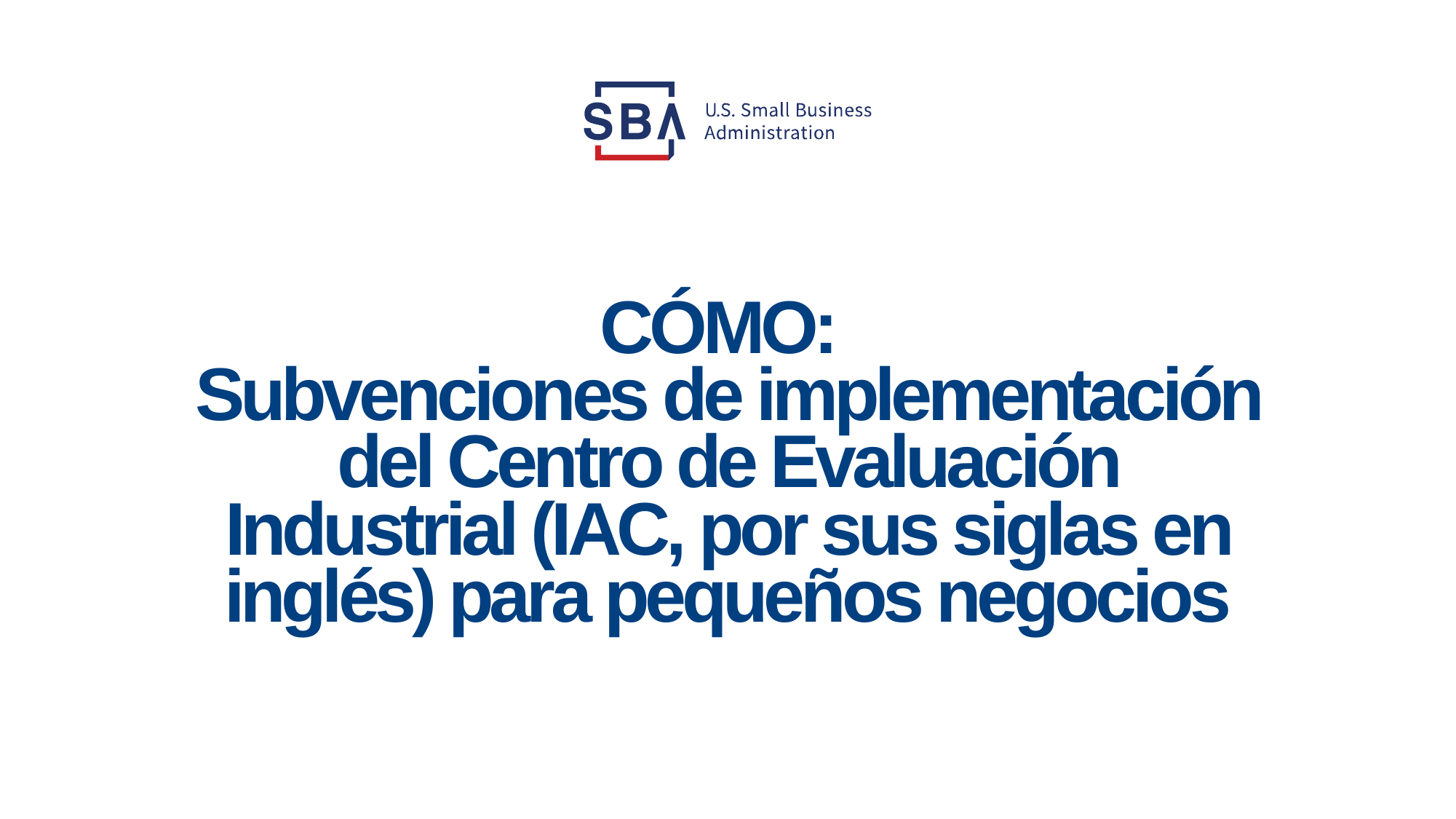

# CÓMO: Subvenciones de implementación del Centro de Evaluación Industrial (IAC, por sus siglas en inglés) para pequeños negocios